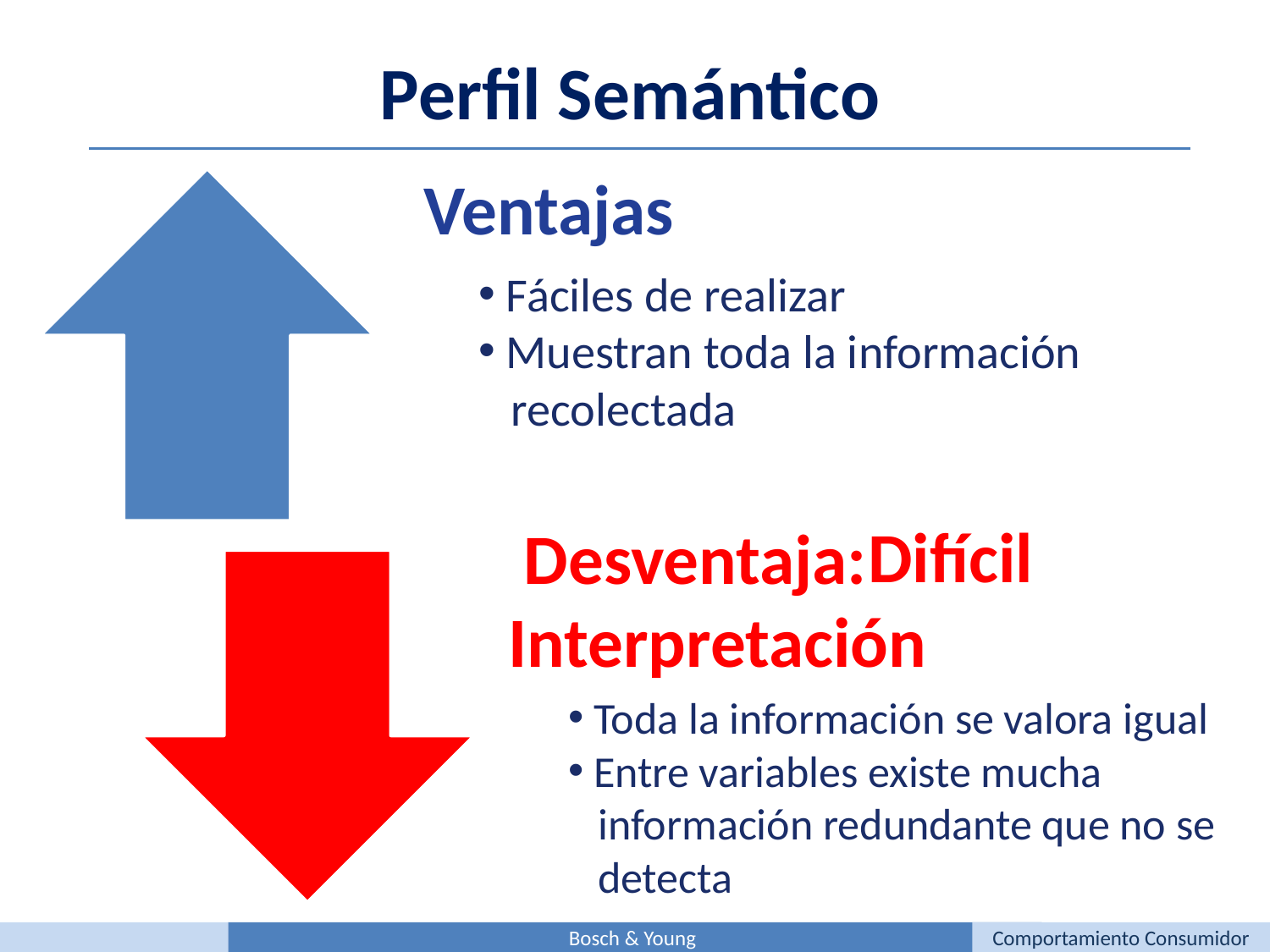

Perfil Semántico

Ventajas

Desventaja:

 Fáciles de realizar
 Muestran toda la información
   recolectada
Difícil
Interpretación
 Toda la información se valora igual
 Entre variables existe mucha
   información redundante que no se
   detecta

Bosch & Young
Comportamiento Consumidor